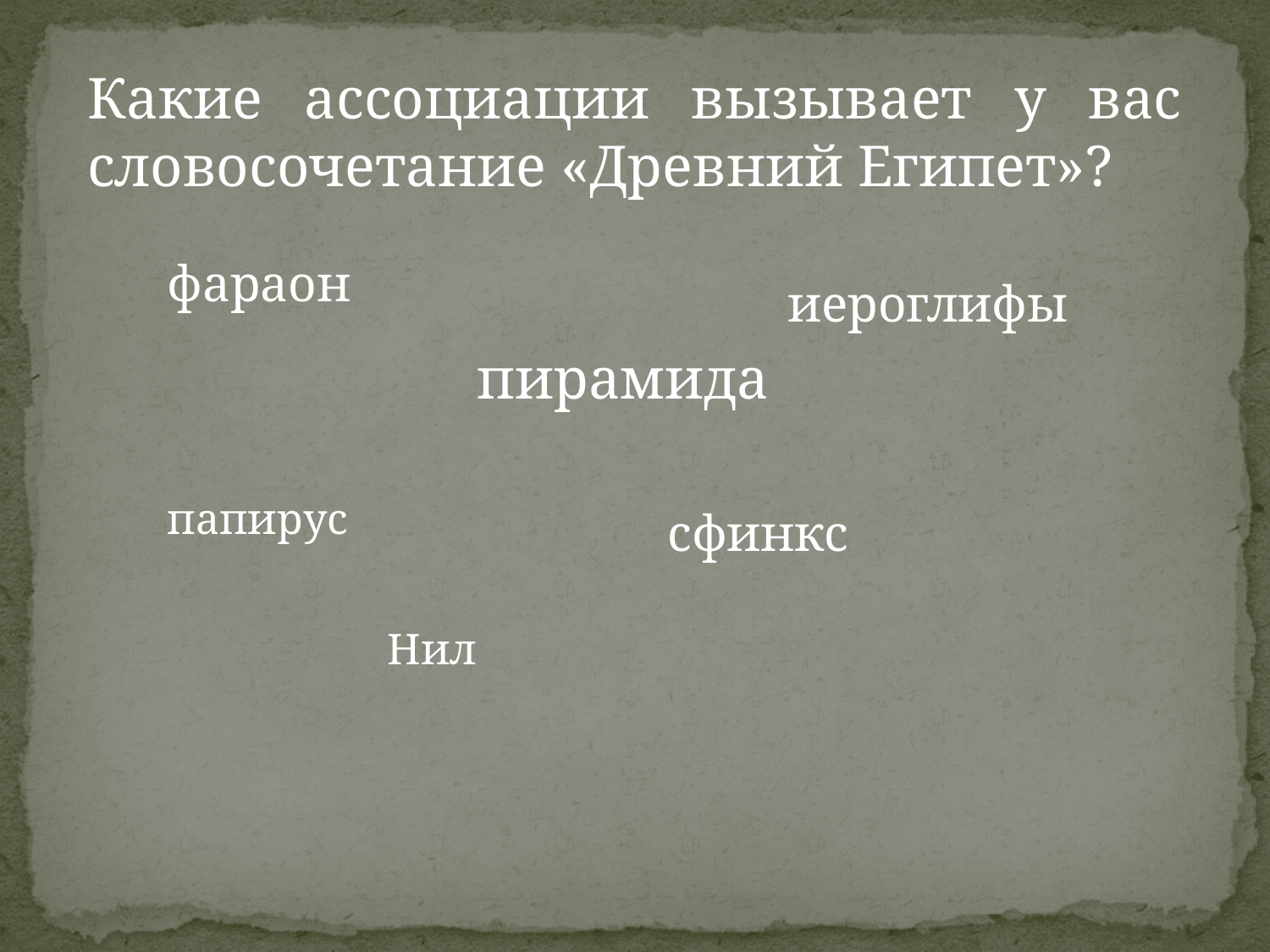

Какие ассоциации вызывает у вас словосочетание «Древний Египет»?
фараон
иероглифы
пирамида
папирус
сфинкс
Нил